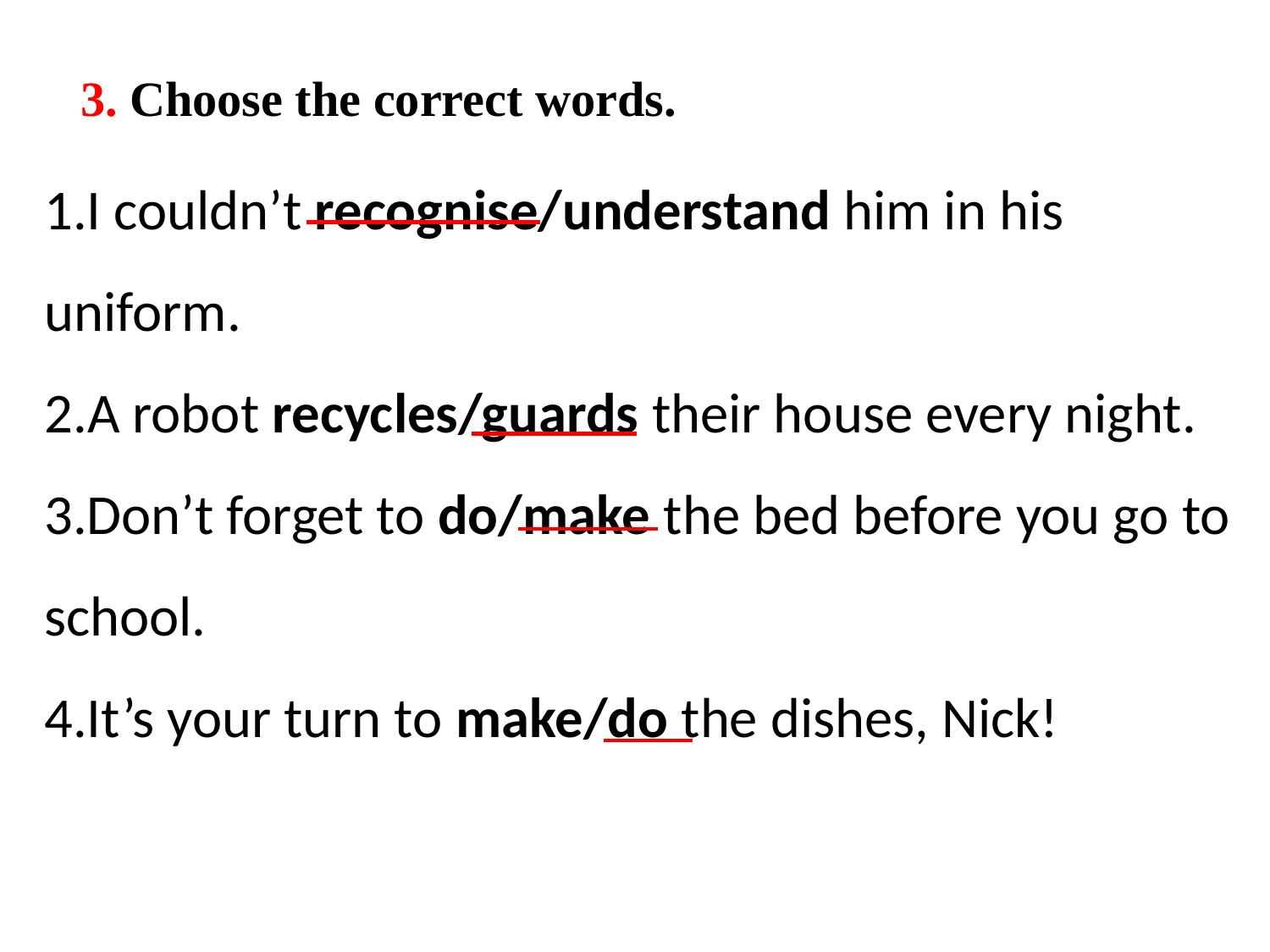

3. Choose the correct words.
1.I couldn’t recognise/understand him in his uniform.
2.A robot recycles/guards their house every night.
3.Don’t forget to do/make the bed before you go to school.
4.It’s your turn to make/do the dishes, Nick!